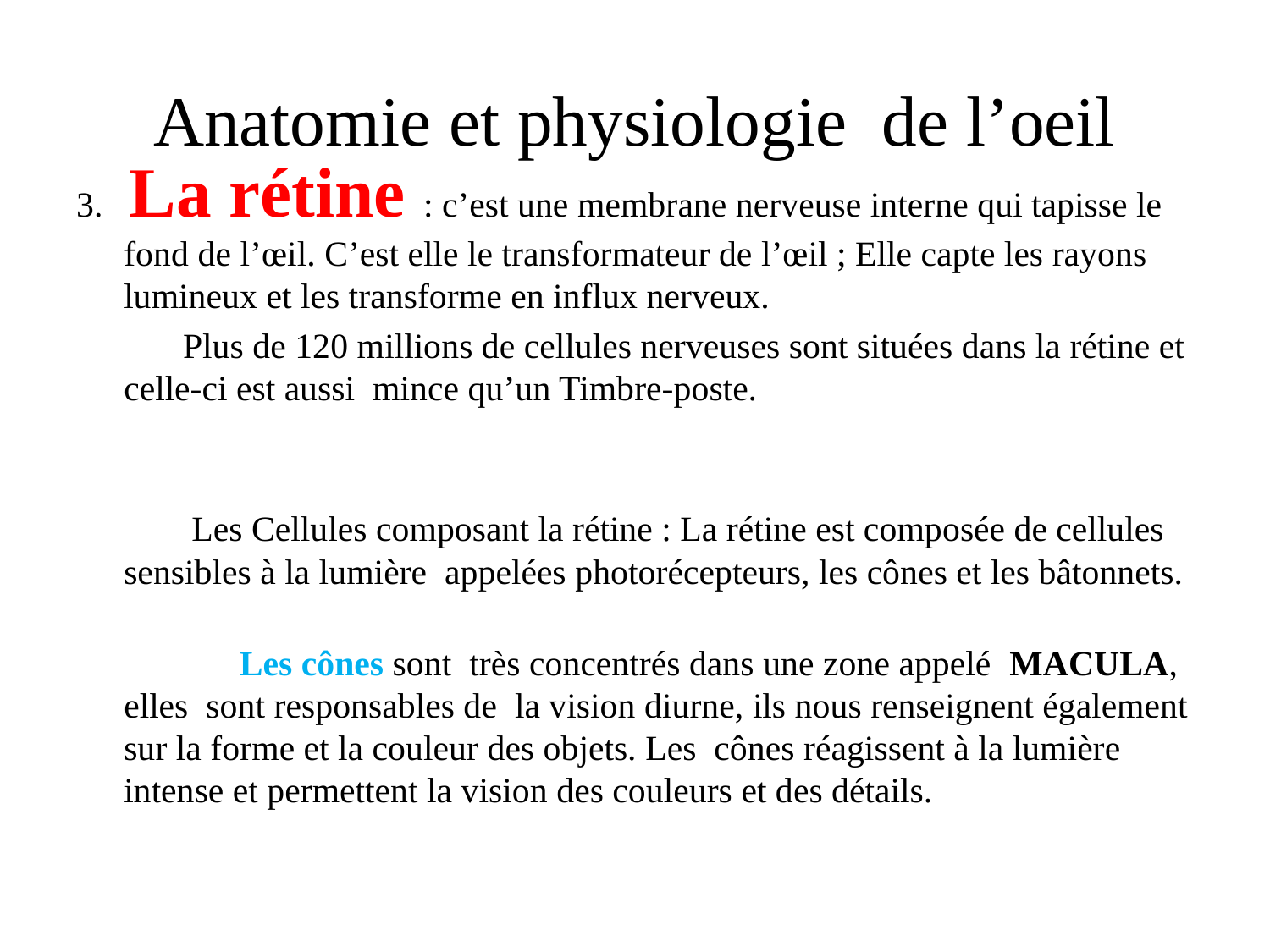

# Anatomie et physiologie  de l’oeil
3.   La rétine : c’est une membrane nerveuse interne qui tapisse le fond de l’œil. C’est elle le transformateur de l’œil ; Elle capte les rayons lumineux et les transforme en influx nerveux.
            Plus de 120 millions de cellules nerveuses sont situées dans la rétine et celle-ci est aussi  mince qu’un Timbre-poste.

             Les Cellules composant la rétine : La rétine est composée de cellules sensibles à la lumière  appelées photorécepteurs, les cônes et les bâtonnets.
             Les cônes sont  très concentrés dans une zone appelé  MACULA, elles  sont responsables de  la vision diurne, ils nous renseignent également sur la forme et la couleur des objets. Les  cônes réagissent à la lumière intense et permettent la vision des couleurs et des détails.

          Les bâtonnets sont environ 10 fois plus nombreux que les cônes, et sont surtout disposés sur la périphérie de la rétine. Ils Sont très sensibles à la lumière, et sont responsables de la vision nocturne et la vision périphérique (réagissent à la lumière faible).
Les cellules bipolaires : transmettent l’influx nerveux de la cellule réceptive à la cellule ganglionnaire (cellule nerveuse intermédiaire).
             Les cellules ganglionnaires :sont situées dans la couche la plus interne de la rétine. Leurs axones convergent vers la papille (point aveugle)où elles forment le nerf optique.
Macula ou tache jaune : L’image d’un objet vue droit devant, arrive sur cette zone, à l’arrière de la rétine, qui comprend une majorité de cônes capables de détecter les formes et les couleurs.
Rappel, en périphérie de la rétine, il y a plus de bâtonnets et moins de cônes.
Le nerf optique contient plus d’un million de fibres nerveuses qui sont les prolongements des cellules nerveuses de la rétine. Elles transportent les influx nerveux produit par la rétine vers les cortex visuels gauche et droit.
            Tache aveugle : C’est l’endroit où sortent les fibres nerveuses constituant le nerf optique, il ne contient  pas de photorécepteurs. Ce point de l’œil est totalement aveugle.
            Muscles oculaires : Chaque œil est doté de trois paires de muscles. Ces six muscles travaillent ensemble pour faire tourner les yeux et pour les diriger dans la même direction. C’est principalement grâce à ces muscles oculaires que nous pouvons lire sans difficulté.